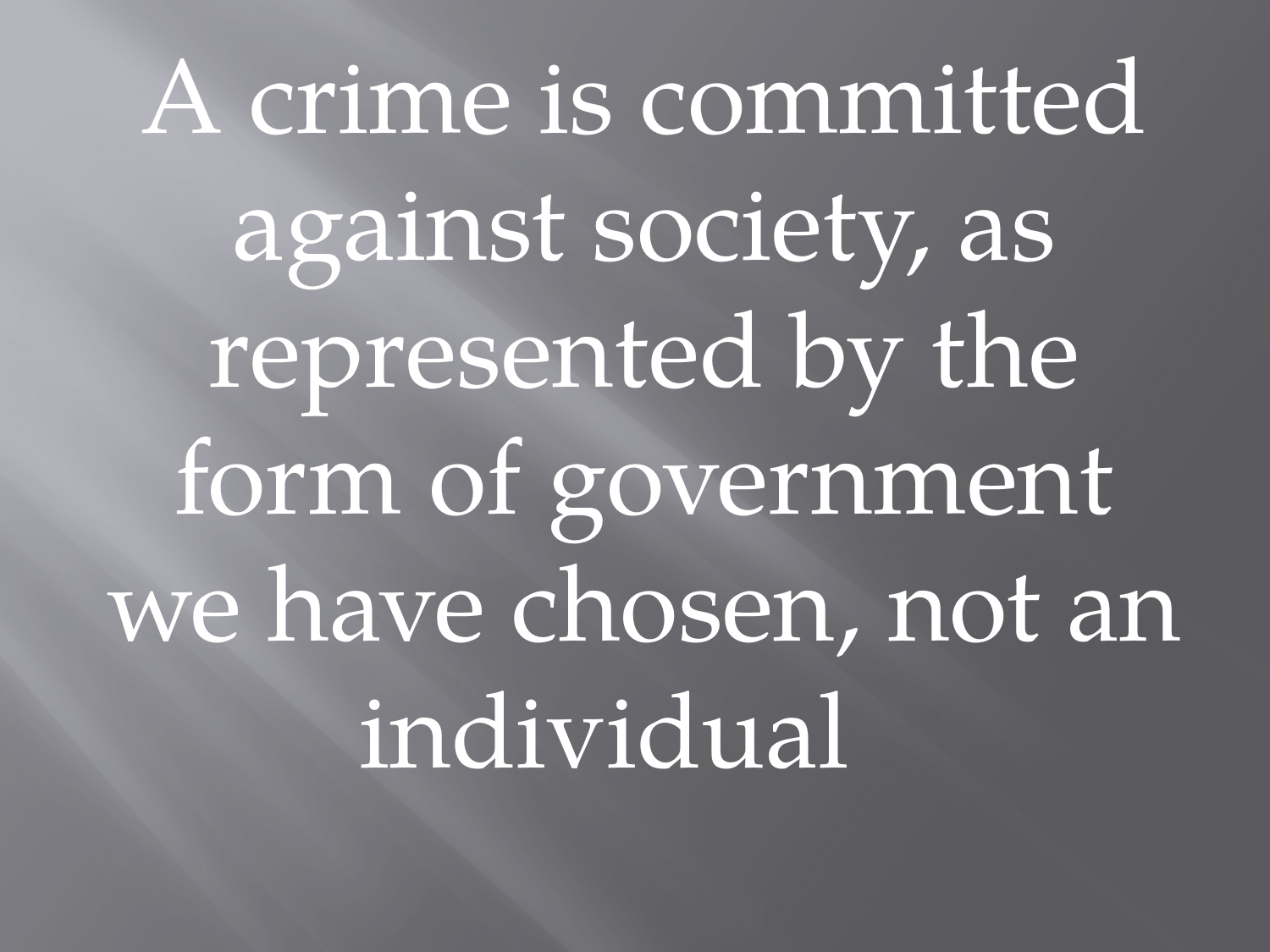

A crime is committed against society, as represented by the form of government we have chosen, not an individual